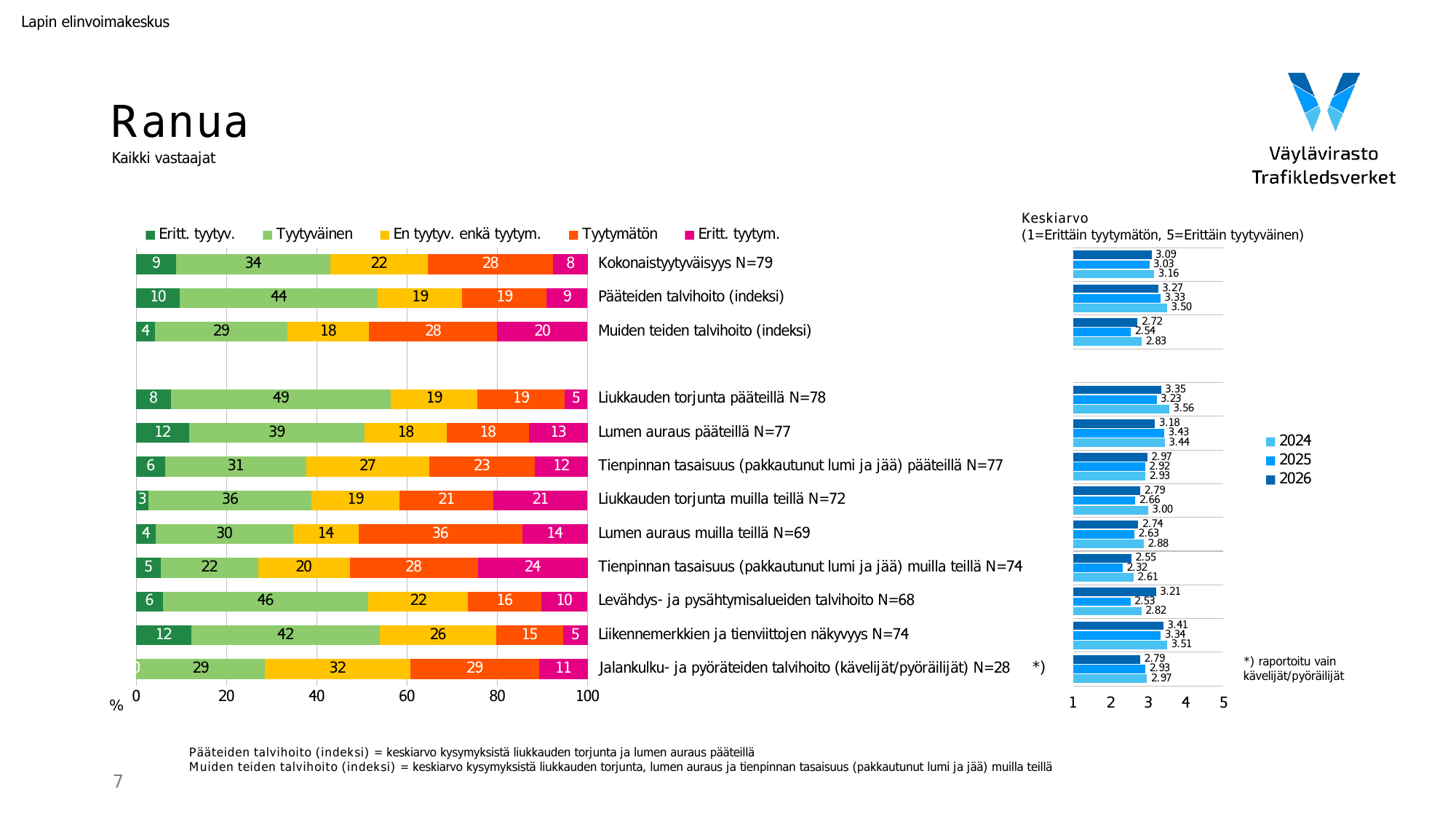

Lapin elinvoimakeskus
# Ranua
Kaikki vastaajat
Keskiarvo
(1=Erittäin tyytymätön, 5=Erittäin tyytyväinen)

### Chart

| Category | Eritt. tyytyv. | Tyytyväinen | En tyytyv. enkä tyytym. | Tyytymätön | Eritt. tyytym. |
|---|---|---|---|---|---|
| Kokonaistyytyväisyys N=79 | 8.860759493670885 | 34.177215189873415 | 21.518987341772153 | 27.848101265822784 | 7.59493670886076 |
| Pääteiden talvihoito (indeksi) | 9.67741935483871 | 43.87096774193548 | 18.709677419354843 | 18.709677419354843 | 9.032258064516128 |
| Muiden teiden talvihoito (indeksi) | 4.186046511627907 | 29.302325581395348 | 18.13953488372093 | 28.372093023255815 | 20.0 |
|  | None | None | None | None | None |
| Liukkauden torjunta pääteillä N=78 | 7.6923076923076925 | 48.717948717948715 | 19.230769230769234 | 19.230769230769234 | 5.128205128205128 |
| Lumen auraus pääteillä N=77 | 11.688311688311687 | 38.961038961038966 | 18.181818181818183 | 18.181818181818183 | 12.987012987012985 |
| Tienpinnan tasaisuus (pakkautunut lumi ja jää) pääteillä N=77 | 6.493506493506493 | 31.16883116883117 | 27.27272727272727 | 23.376623376623375 | 11.688311688311687 |
| Liukkauden torjunta muilla teillä N=72 | 2.7777777777777777 | 36.11111111111111 | 19.444444444444446 | 20.833333333333336 | 20.833333333333336 |
| Lumen auraus muilla teillä N=69 | 4.3478260869565215 | 30.434782608695656 | 14.492753623188406 | 36.231884057971016 | 14.492753623188406 |
| Tienpinnan tasaisuus (pakkautunut lumi ja jää) muilla teillä N=74 | 5.405405405405405 | 21.62162162162162 | 20.27027027027027 | 28.37837837837838 | 24.324324324324326 |
| Levähdys- ja pysähtymisalueiden talvihoito N=68 | 5.88235294117647 | 45.588235294117645 | 22.058823529411764 | 16.176470588235293 | 10.294117647058822 |
| Liikennemerkkien ja tienviittojen näkyvyys N=74 | 12.162162162162163 | 41.891891891891895 | 25.675675675675674 | 14.864864864864865 | 5.405405405405405 |
| Jalankulku- ja pyöräteiden talvihoito (kävelijät/pyöräilijät) N=28 | 0.0 | 28.57142857142857 | 32.142857142857146 | 28.57142857142857 | 10.714285714285714 |

### Chart

| Category | 2026 | 2025 | 2024 |
|---|---|---|---|
*) raportoitu vain
kävelijät/pyöräilijät
*)
%
Pääteiden talvihoito (indeksi) = keskiarvo kysymyksistä liukkauden torjunta ja lumen auraus pääteillä
Muiden teiden talvihoito (indeksi) = keskiarvo kysymyksistä liukkauden torjunta, lumen auraus ja tienpinnan tasaisuus (pakkautunut lumi ja jää) muilla teillä

7